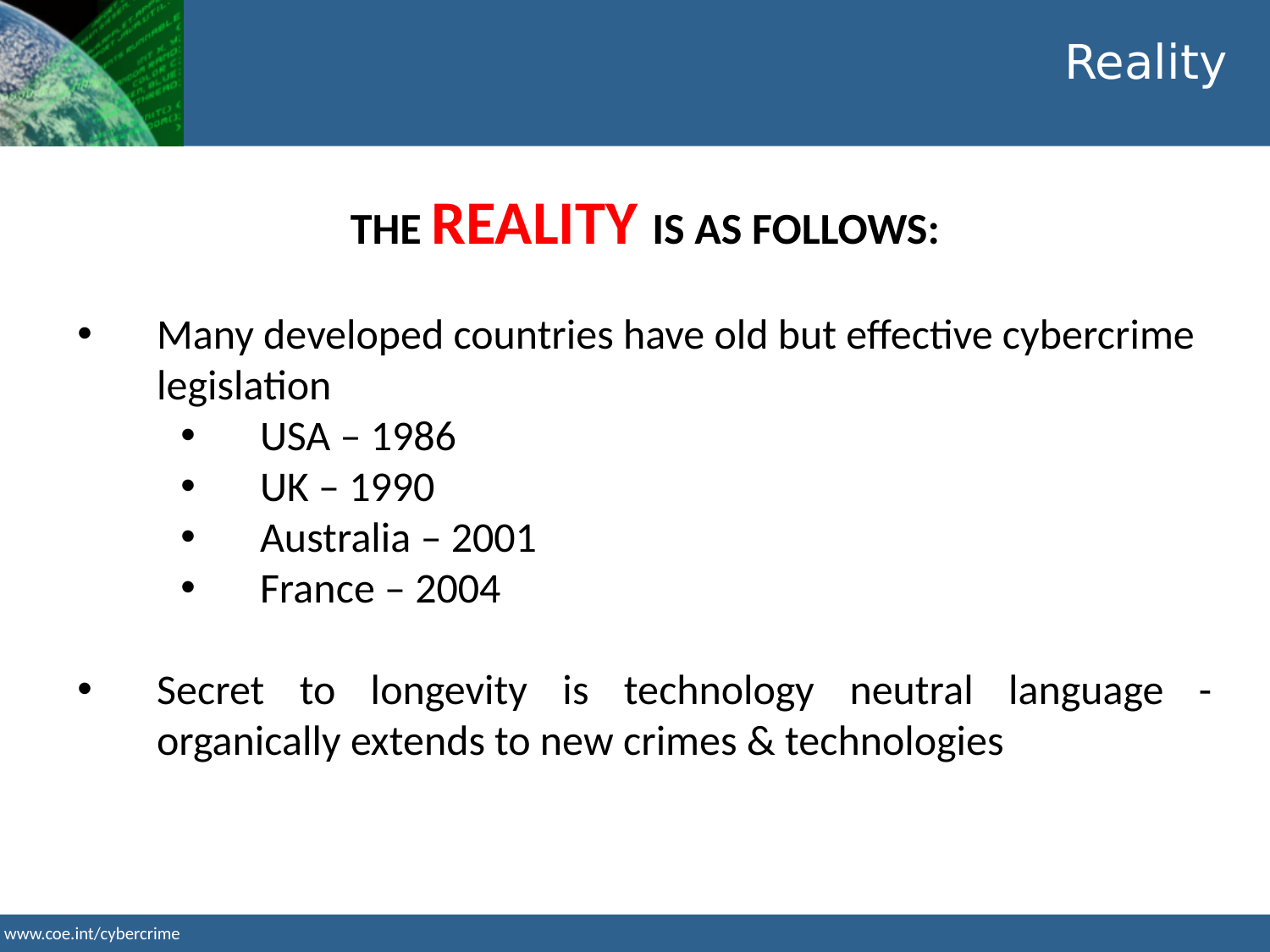

Reality
THE REALITY IS AS FOLLOWS:

Many developed countries have old but effective cybercrime legislation
USA – 1986
UK – 1990
Australia – 2001
France – 2004

Secret to longevity is technology neutral language - organically extends to new crimes & technologies